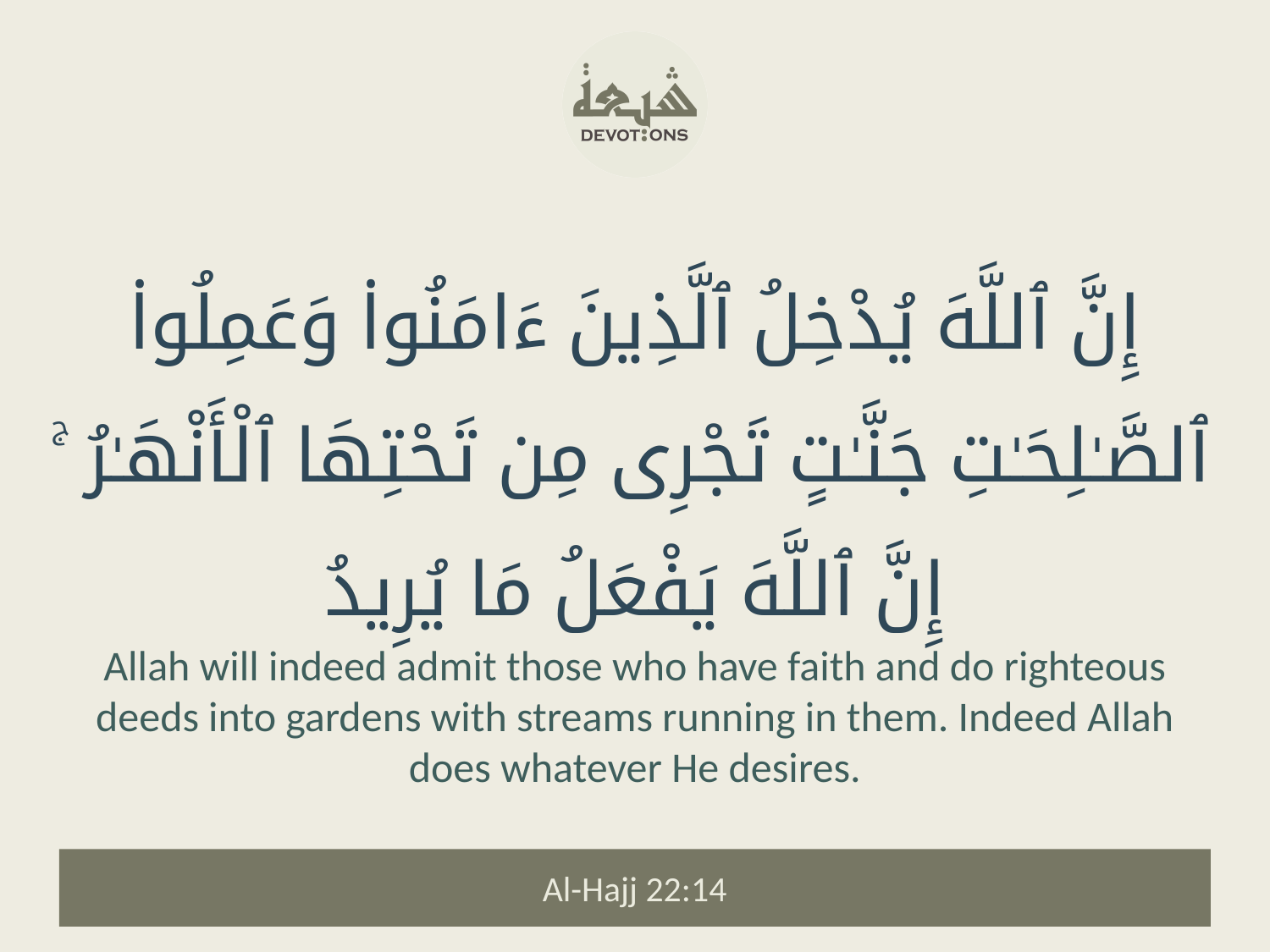

إِنَّ ٱللَّهَ يُدْخِلُ ٱلَّذِينَ ءَامَنُوا۟ وَعَمِلُوا۟ ٱلصَّـٰلِحَـٰتِ جَنَّـٰتٍ تَجْرِى مِن تَحْتِهَا ٱلْأَنْهَـٰرُ ۚ إِنَّ ٱللَّهَ يَفْعَلُ مَا يُرِيدُ
Allah will indeed admit those who have faith and do righteous deeds into gardens with streams running in them. Indeed Allah does whatever He desires.
Al-Hajj 22:14